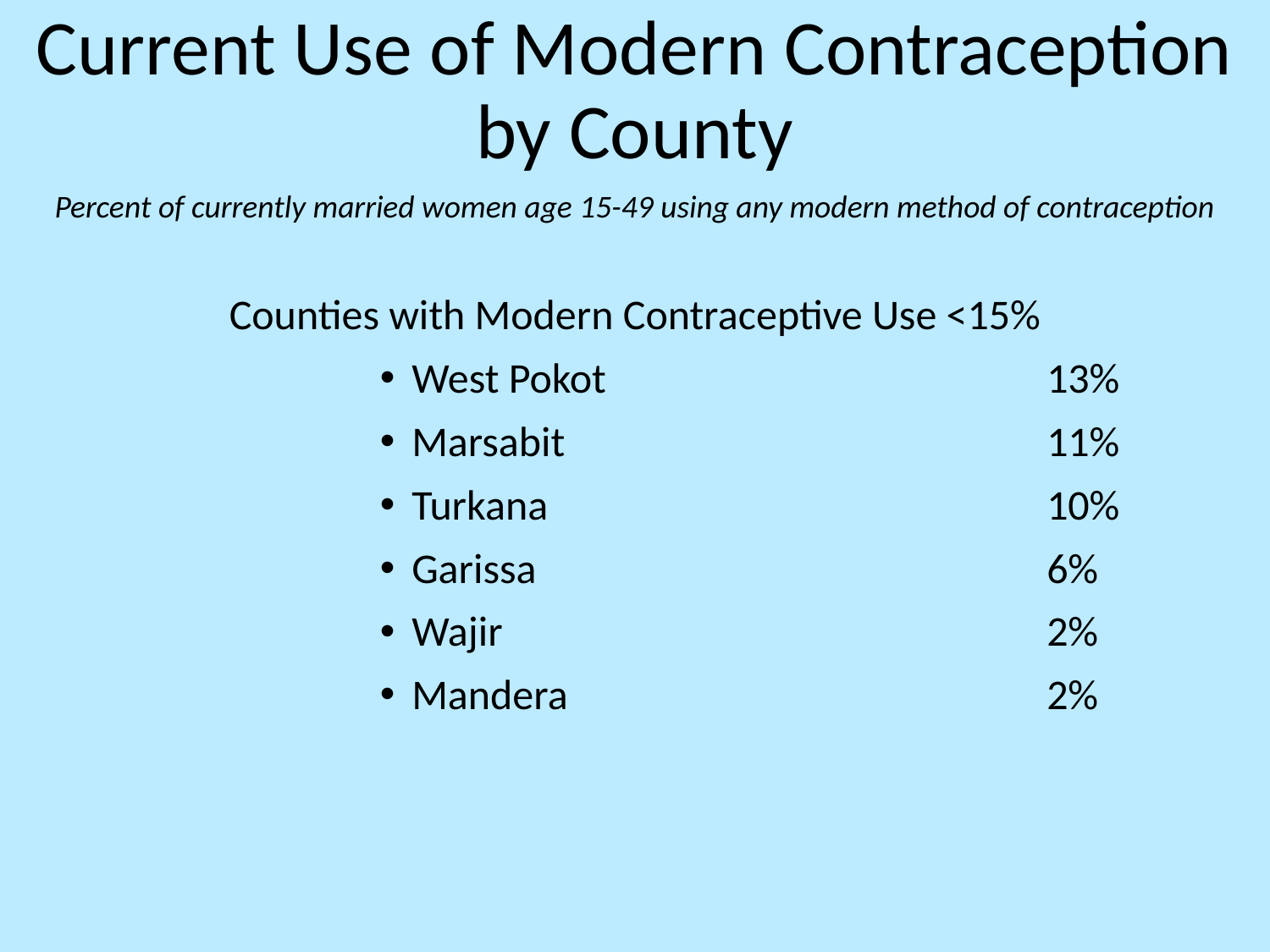

# Current Use of Modern Contraception by County
Percent of currently married women age 15-49 using any modern method of contraception
Counties with Modern Contraceptive Use <15%
West Pokot	13%
Marsabit	11%
Turkana	10%
Garissa	6%
Wajir	2%
Mandera	2%